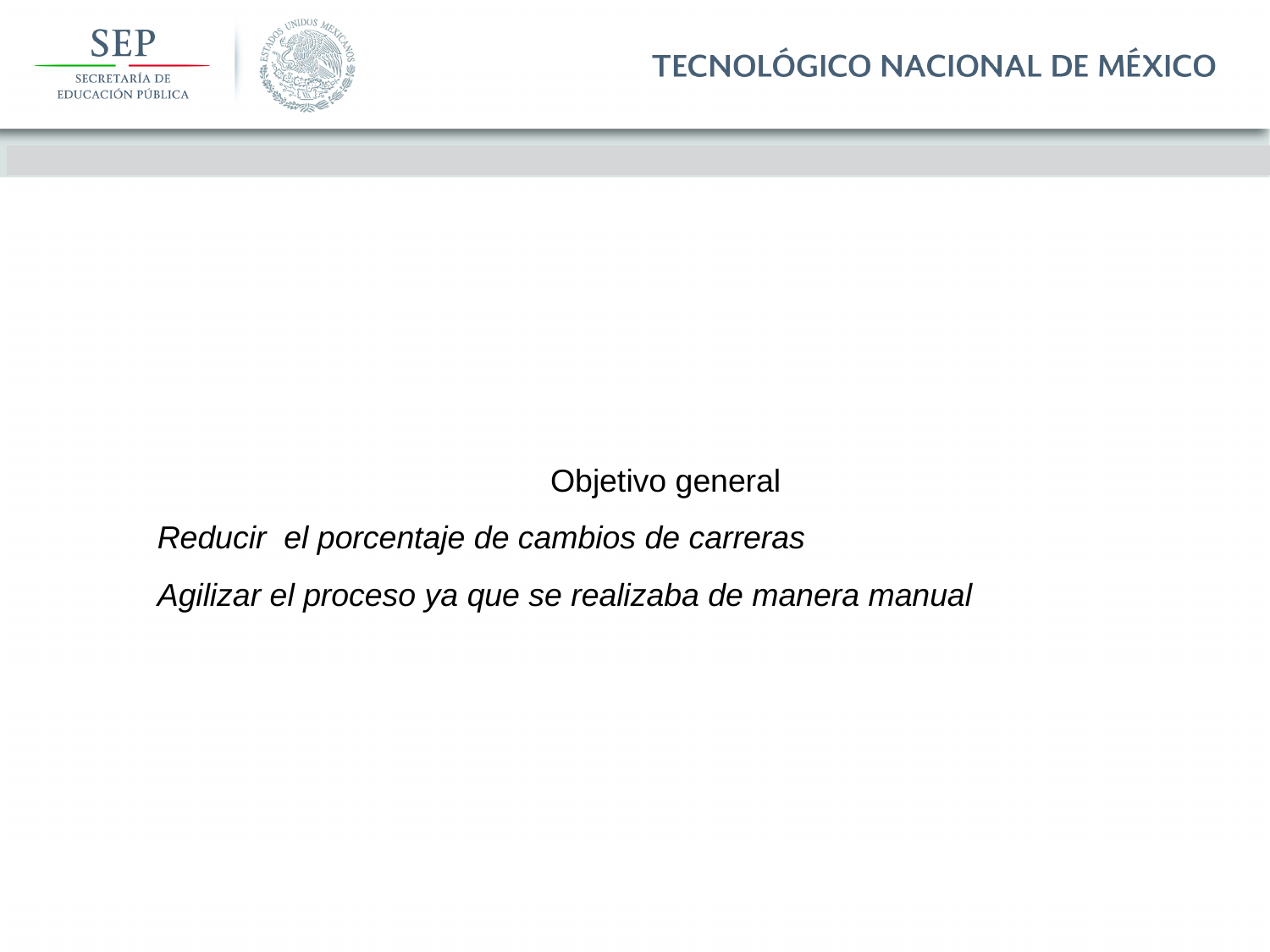

Objetivo general
Reducir  el porcentaje de cambios de carreras
Agilizar el proceso ya que se realizaba de manera manual